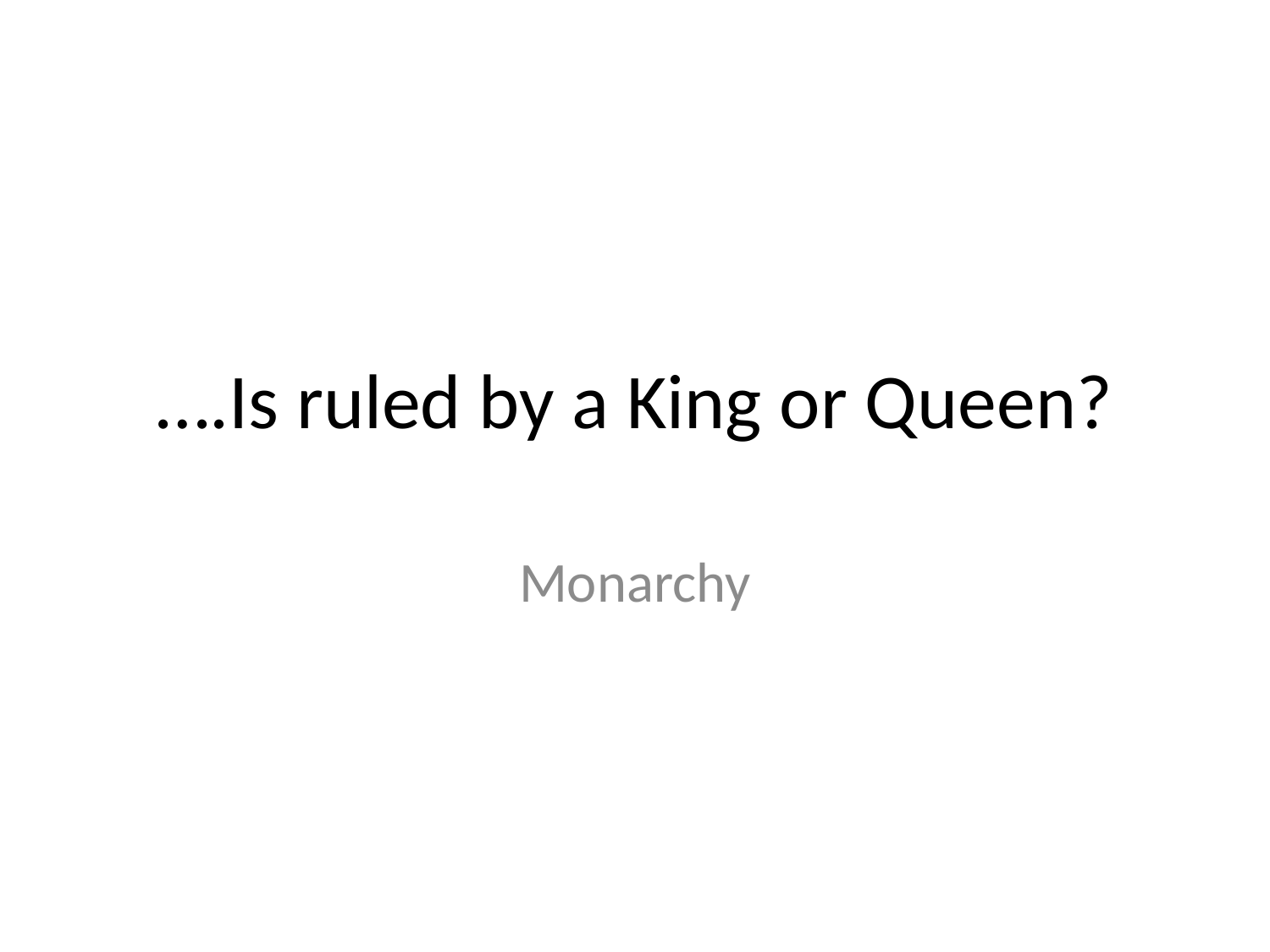

# ….Is ruled by a King or Queen?
Monarchy